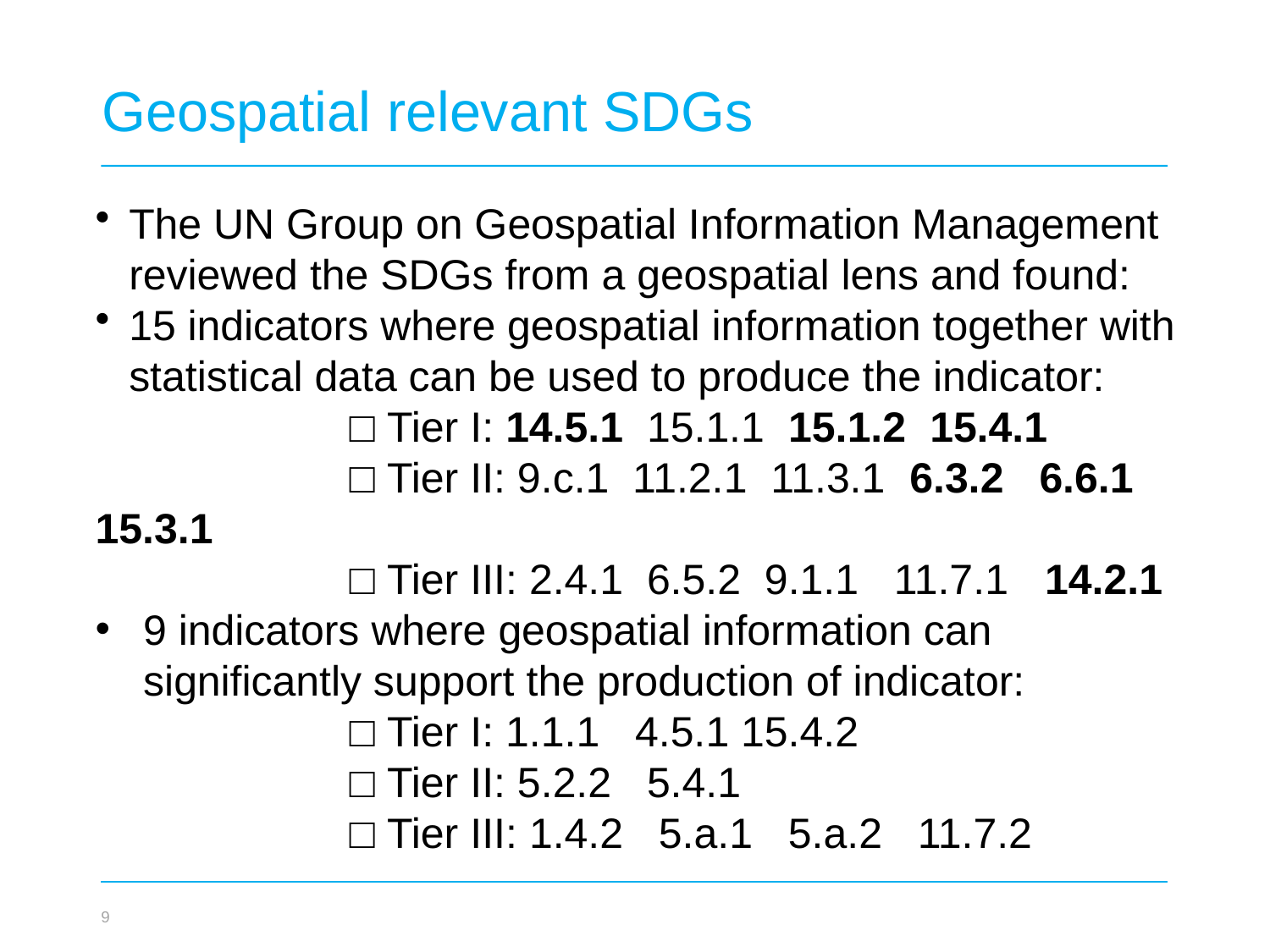

Geospatial relevant SDGs

The UN Group on Geospatial Information Management reviewed the SDGs from a geospatial lens and found:
15 indicators where geospatial information together with statistical data can be used to produce the indicator:
		□ Tier I: 14.5.1  15.1.1  15.1.2  15.4.1
		□ Tier II: 9.c.1  11.2.1  11.3.1  6.3.2   6.6.1  15.3.1
		□ Tier III: 2.4.1  6.5.2  9.1.1   11.7.1   14.2.1
9 indicators where geospatial information can significantly support the production of indicator:
		□ Tier I: 1.1.1   4.5.1 15.4.2
		□ Tier II: 5.2.2   5.4.1
		□ Tier III: 1.4.2   5.a.1   5.a.2   11.7.2
Photo credit to be given
as shown alongside
(in black or in white)
© NABU/Holger Schulz

9